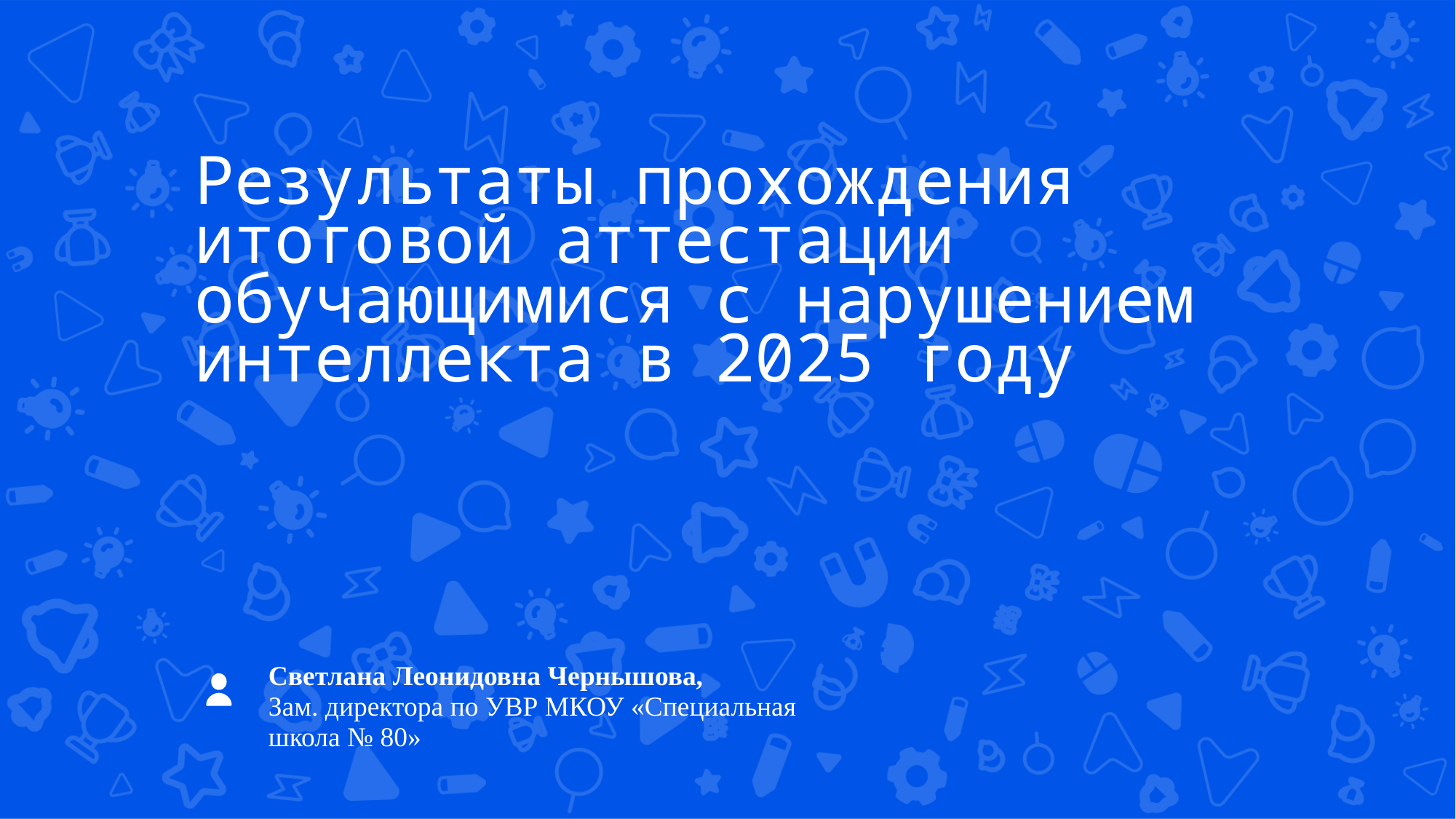

Результаты прохождения
итоговой аттестации обучающимися с нарушением интеллекта в 2025 году
Светлана Леонидовна Чернышова,
Зам. директора по УВР МКОУ «Специальная школа № 80»